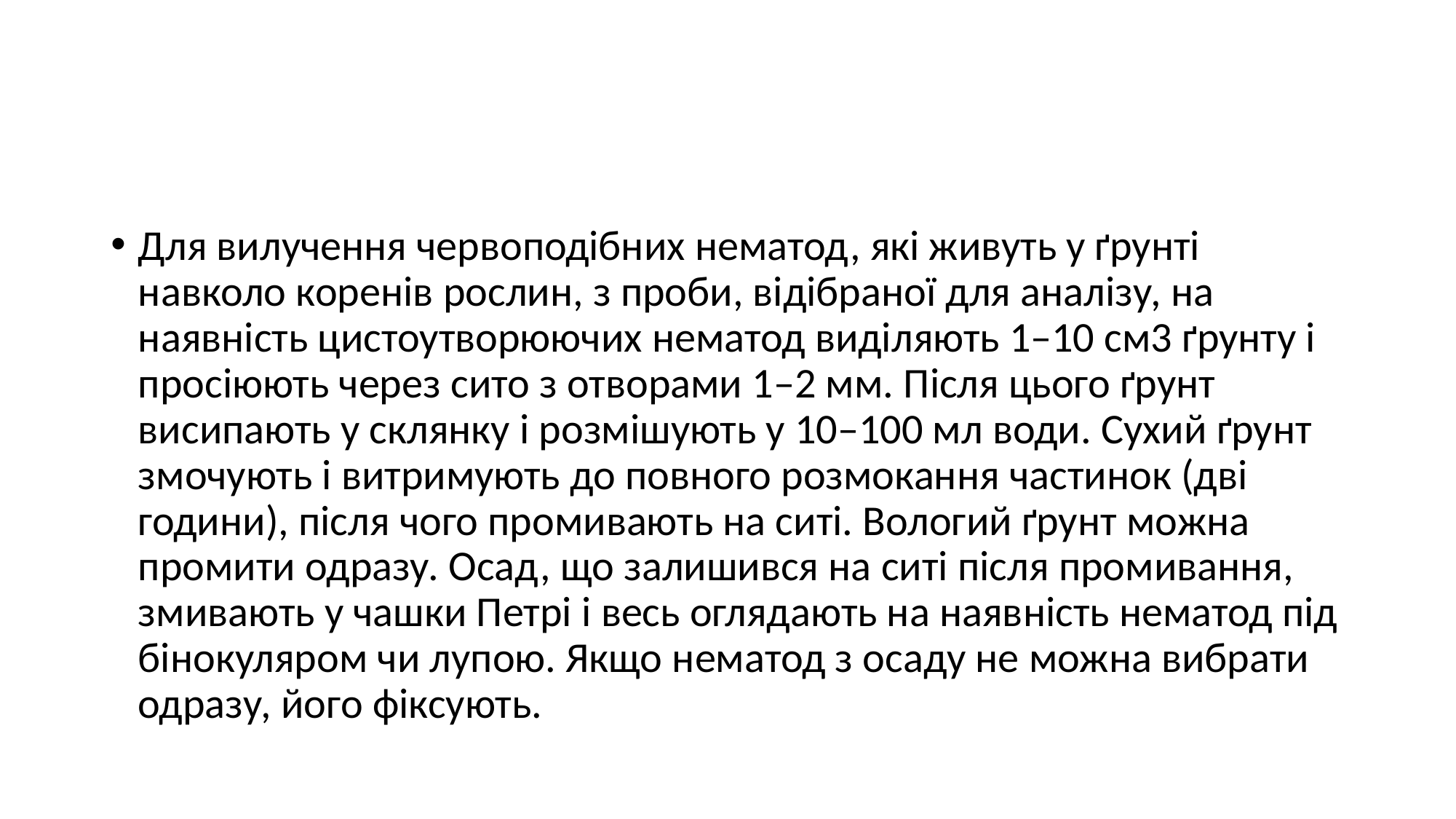

#
Для вилучення червоподібних нематод, які живуть у ґрунті навколо коренів рослин, з проби, відібраної для аналізу, на наявність цистоутворюючих нематод виділяють 1–10 см3 ґрунту і просіюють через сито з отворами 1–2 мм. Після цього ґрунт висипають у склянку і розмішують у 10–100 мл води. Сухий ґрунт змочують і витримують до повного розмокання частинок (дві години), після чого промивають на ситі. Вологий ґрунт можна промити одразу. Осад, що залишився на ситі після промивання, змивають у чашки Петрі і весь оглядають на наявність нематод під бінокуляром чи лупою. Якщо нематод з осаду не можна вибрати одразу, його фіксують.